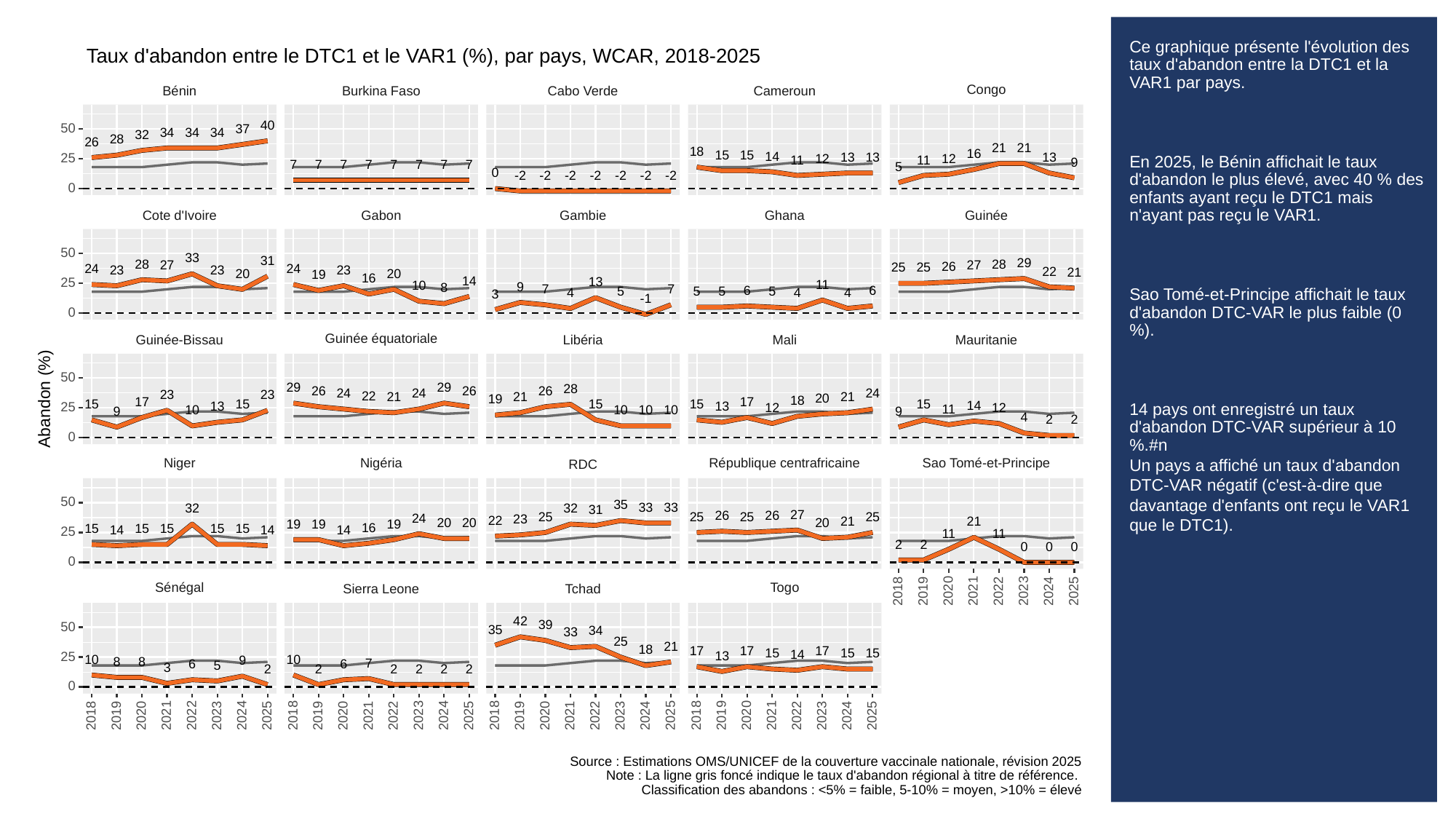

# Ce graphique présente l'évolution des taux d'abandon entre la DTC1 et la VAR1 par pays.

En 2025, le Bénin affichait le taux d'abandon le plus élevé, avec 40 % des enfants ayant reçu le DTC1 mais n'ayant pas reçu le VAR1.

Sao Tomé-et-Principe affichait le taux d'abandon DTC-VAR le plus faible (0 %).

14 pays ont enregistré un taux d'abandon DTC-VAR supérieur à 10 %.#n
Un pays a affiché un taux d'abandon DTC-VAR négatif (c'est-à-dire que davantage d'enfants ont reçu le VAR1 que le DTC1).

Taux d'abandon entre le DTC1 et le VAR1 (%), par pays, WCAR, 2018-2025
Congo
Cabo Verde
Cameroun
Bénin
Burkina Faso

40
50
37
34
34
34

32
28
26

21
21
18
16
15
15
14
13
13
13
25
12
12
11
11
9

7
7
7
7
7
7
7
7

5

0
-2
-2
-2
-2
-2
-2
-2

0

Cote d'Ivoire
Gabon
Gambie
Ghana
Guinée

50

33
31
29
28
28
27
27
26
25
25
24
24
23
23
23
22

21
20
20
19

16
14
13
25

11
10
9

8

7
7
6
6

5
5
5
5
4
4
4
3
-1

0

Guinée équatoriale
Guinée-Bissau
Libéria
Mali
Mauritanie

50

29
29
28
26
26
26
24
24
24
23
23
Abandon (%)
22

21
21
21
20
19
18
17
17
15
15
15
15
15
14
13
13
25

12
12

11
10
10
10
10
9
9

4
2
2

0

Nigéria
République centrafricaine
Sao Tomé-et-Principe
Niger
RDC

50
35

33
33
32
32
31
27
26
26
25
25
25
25
24
23
22

21
21
20
20
20
19
19
19

16

15
15
15
15
15
14
14
14
25
11
11

2
2
0
0
0

0

Sénégal
Togo
Sierra Leone
Tchad
2023
2018
2019
2020
2021
2022
2024
2025

42
39
50
35
34

33

25

21
18
17
17
17
15
15
15
14
13
25
10
10
9

8
8
7
6
6

5
3
2
2
2
2
2
2

0

2023
2023
2023
2023
2018
2019
2020
2021
2022
2024
2025
2018
2019
2020
2021
2022
2024
2025
2018
2019
2020
2021
2022
2024
2025
2018
2019
2020
2021
2022
2024
2025
Source : Estimations OMS/UNICEF de la couverture vaccinale nationale, révision 2025
Note : La ligne gris foncé indique le taux d'abandon régional à titre de référence.
Classification des abandons : <5% = faible, 5-10% = moyen, >10% = élevé